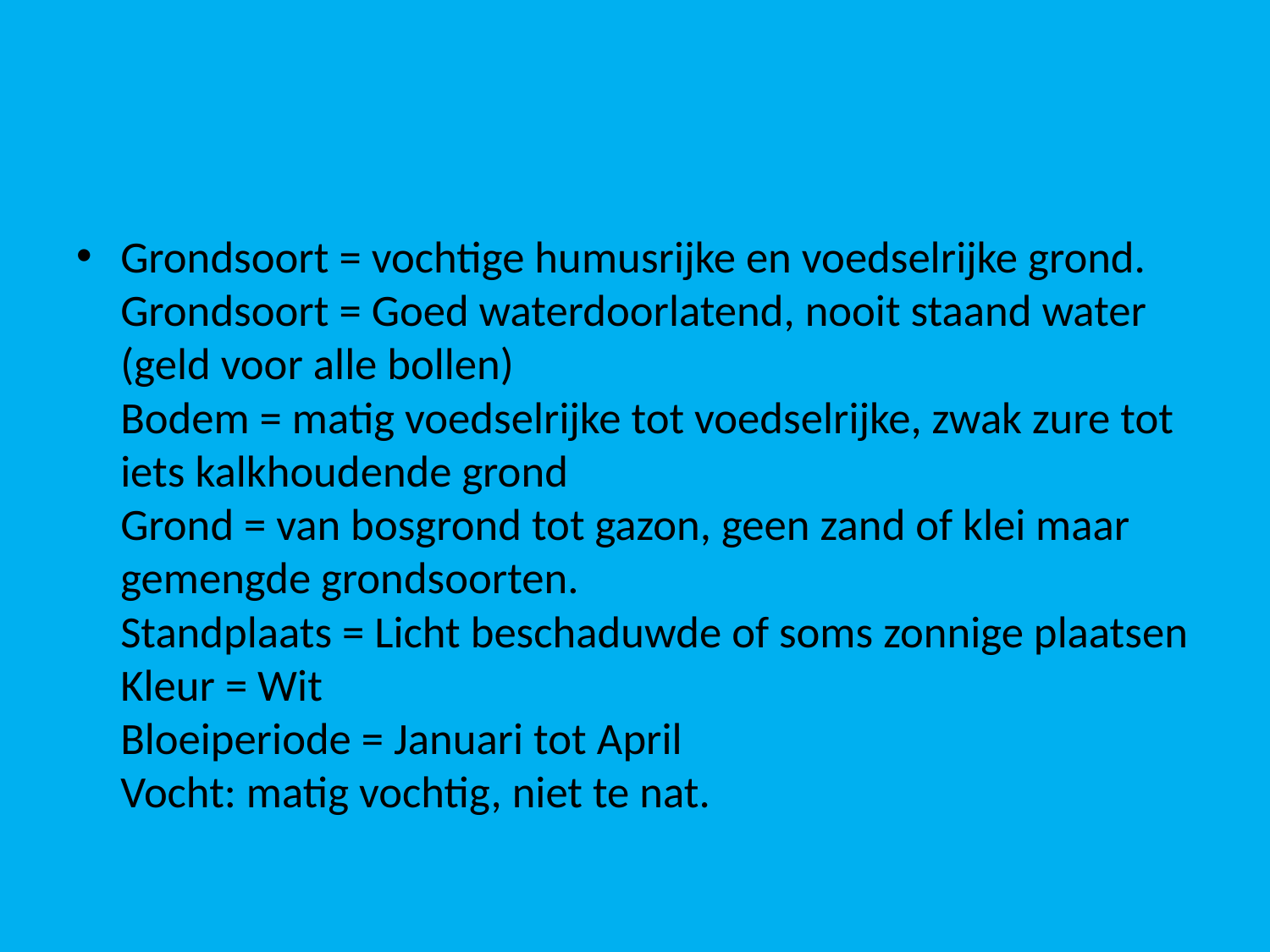

#
Grondsoort = vochtige humusrijke en voedselrijke grond.
Grondsoort = Goed waterdoorlatend, nooit staand water (geld voor alle bollen)
Bodem = matig voedselrijke tot voedselrijke, zwak zure tot iets kalkhoudende grond
Grond = van bosgrond tot gazon, geen zand of klei maar gemengde grondsoorten.
Standplaats = Licht beschaduwde of soms zonnige plaatsen
Kleur = Wit
Bloeiperiode = Januari tot April
Vocht: matig vochtig, niet te nat.